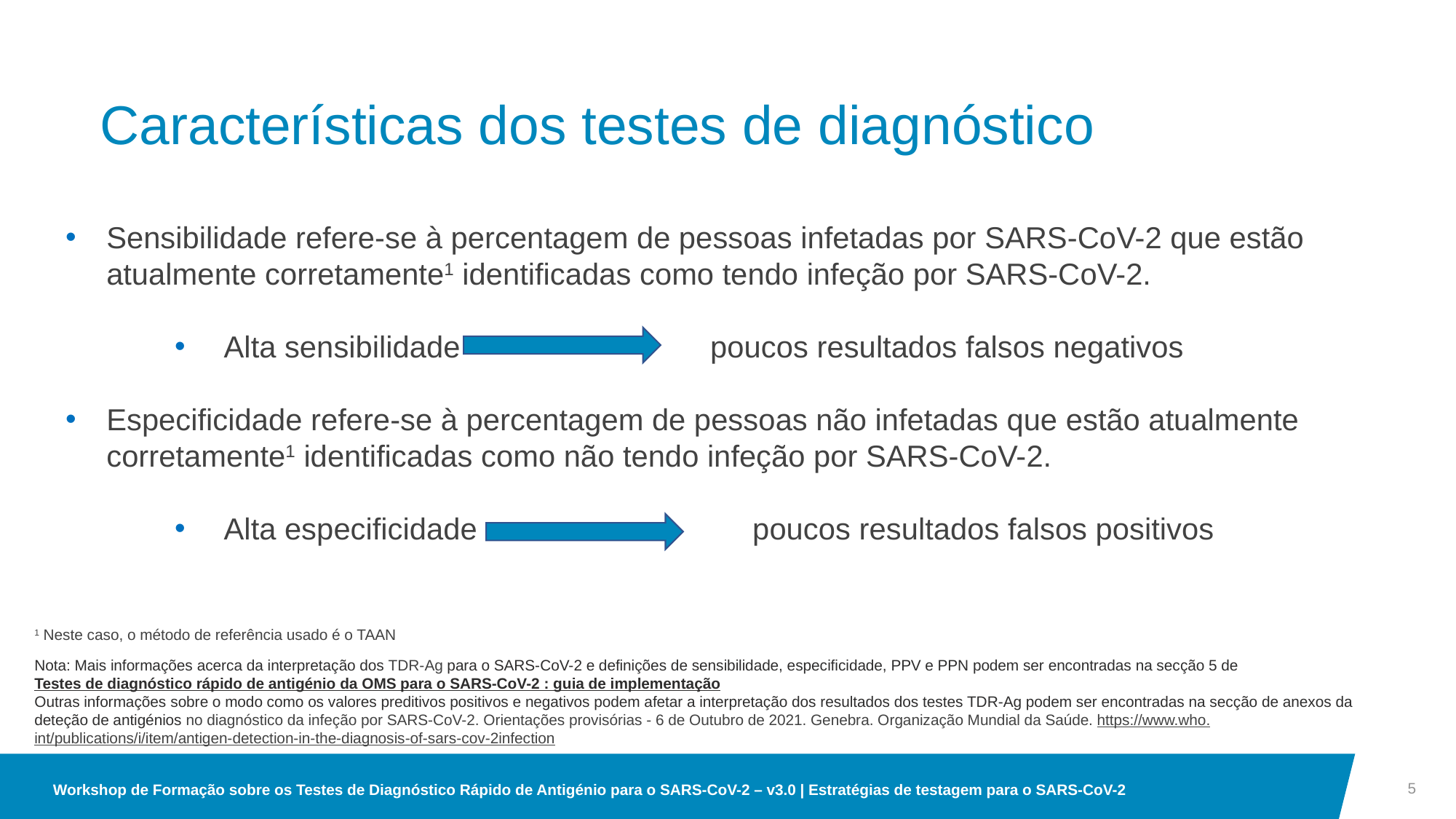

# Características dos testes de diagnóstico
Sensibilidade refere-se à percentagem de pessoas infetadas por SARS-CoV-2 que estão atualmente corretamente1 identificadas como tendo infeção por SARS-CoV-2.

 Alta sensibilidade 	                    poucos resultados falsos negativos

Especificidade refere-se à percentagem de pessoas não infetadas que estão atualmente corretamente1 identificadas como não tendo infeção por SARS-CoV-2.

 Alta especificidade              	            poucos resultados falsos positivos

1 Neste caso, o método de referência usado é o TAAN
Nota: Mais informações acerca da interpretação dos TDR-Ag para o SARS-CoV-2 e definições de sensibilidade, especificidade, PPV e PPN podem ser encontradas na secção 5 de Testes de diagnóstico rápido de antigénio da OMS para o SARS-CoV-2 : guia de implementação
Outras informações sobre o modo como os valores preditivos positivos e negativos podem afetar a interpretação dos resultados dos testes TDR-Ag podem ser encontradas na secção de anexos da deteção de antigénios no diagnóstico da infeção por SARS-CoV-2. Orientações provisórias - 6 de Outubro de 2021. Genebra. Organização Mundial da Saúde. https://www.who.int/publications/i/item/antigen-detection-in-the-diagnosis-of-sars-cov-2infection

5
Workshop de Formação sobre os Testes de Diagnóstico Rápido de Antigénio para o SARS-CoV-2 – v3.0 | Estratégias de testagem para o SARS-CoV-2